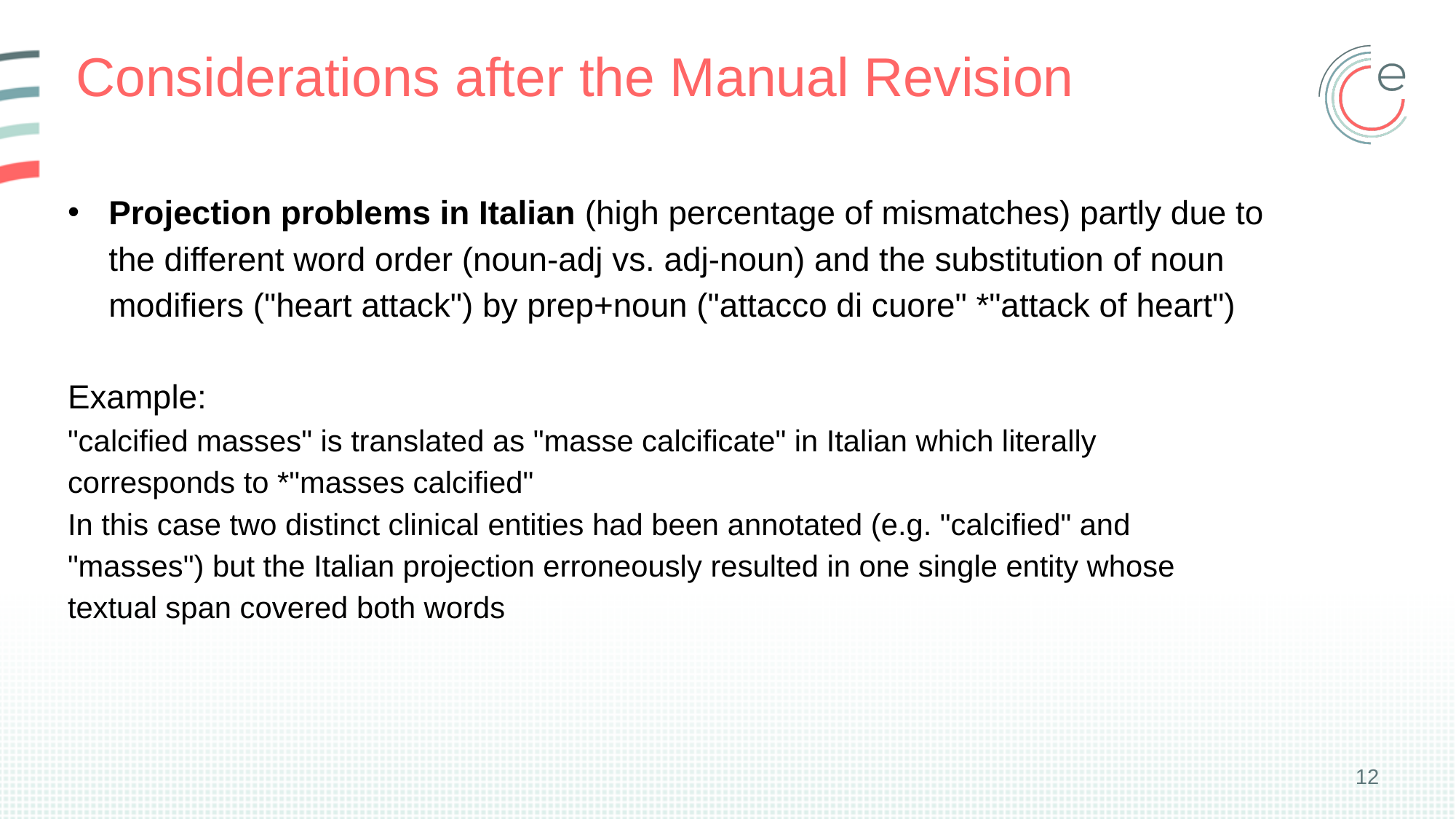

# Considerations after the Manual Revision

Projection problems in Italian (high percentage of mismatches) partly due to the different word order (noun-adj vs. adj-noun) and the substitution of noun modifiers ("heart attack") by prep+noun ("attacco di cuore" *"attack of heart")

Example:
"calcified masses" is translated as "masse calcificate" in Italian which literally corresponds to *"masses calcified"
In this case two distinct clinical entities had been annotated (e.g. "calcified" and "masses") but the Italian projection erroneously resulted in one single entity whose textual span covered both words